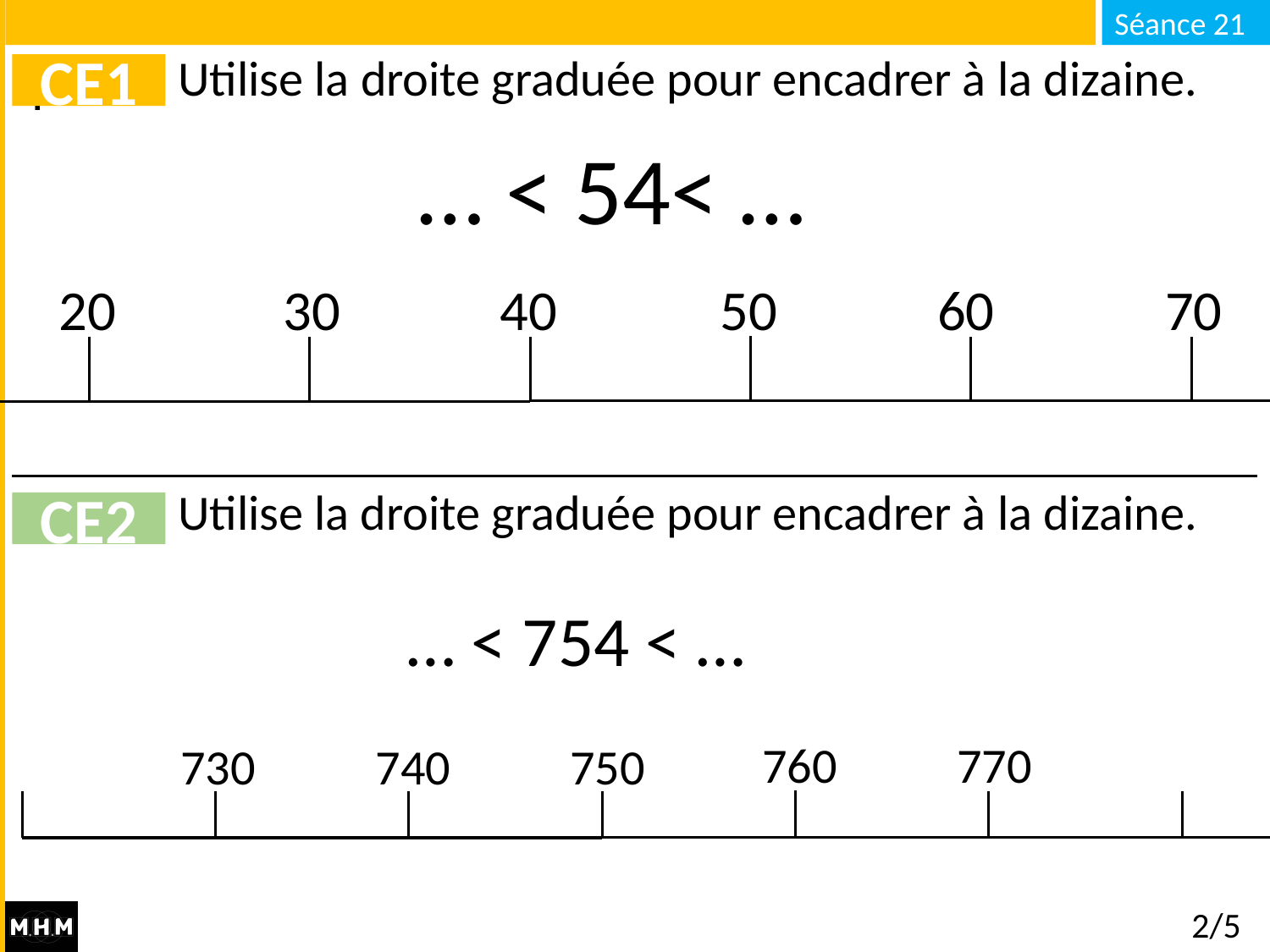

# Utilise la droite graduée pour encadrer à la dizaine.
CE1
… < 54< …
70
60
50
20
30
40
Utilise la droite graduée pour encadrer à la dizaine.
CE2
… < 754 < …
760
770
730
740
750
2/5